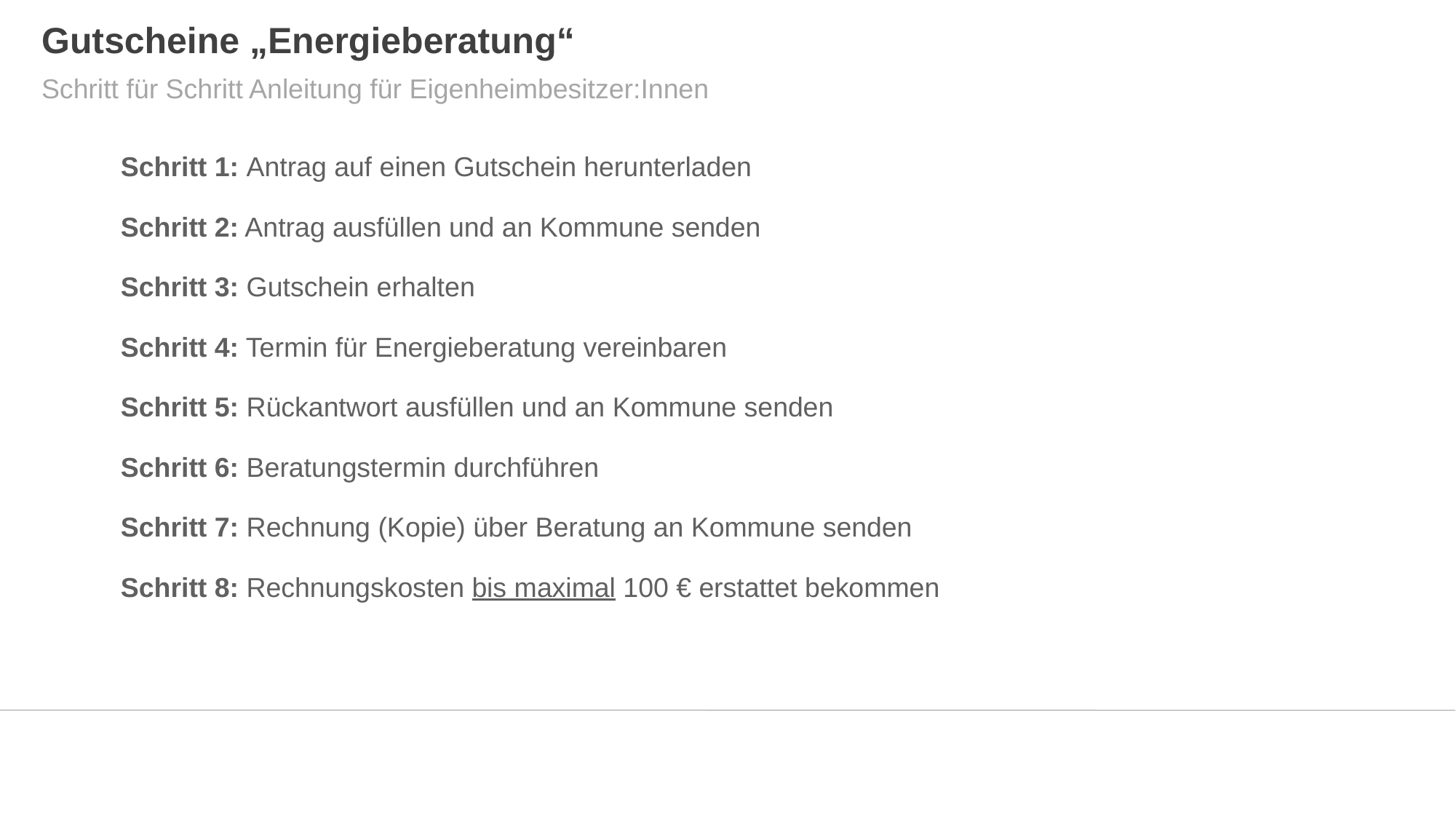

# Gutscheine „Energieberatung“
Schritt für Schritt Anleitung für Eigenheimbesitzer:Innen

Schritt 1: Antrag auf einen Gutschein herunterladen
Schritt 2: Antrag ausfüllen und an Kommune senden
Schritt 3: Gutschein erhalten
Schritt 4: Termin für Energieberatung vereinbaren
Schritt 5: Rückantwort ausfüllen und an Kommune senden
Schritt 6: Beratungstermin durchführen
Schritt 7: Rechnung (Kopie) über Beratung an Kommune senden
Schritt 8: Rechnungskosten bis maximal 100 € erstattet bekommen

 © Cinema del Sol